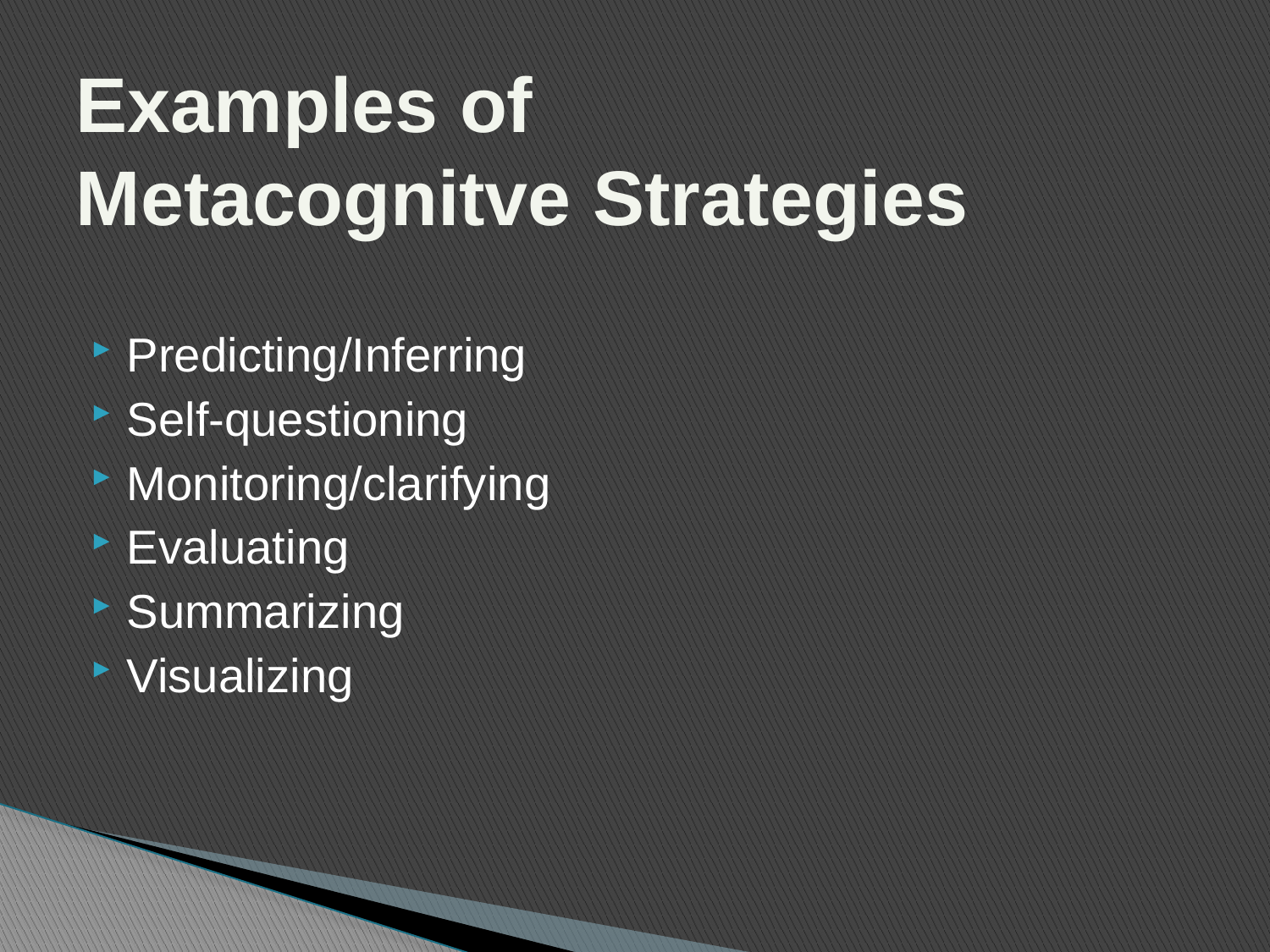

# Examples of Metacognitve Strategies

Predicting/Inferring
Self-questioning
Monitoring/clarifying
Evaluating
Summarizing
Visualizing